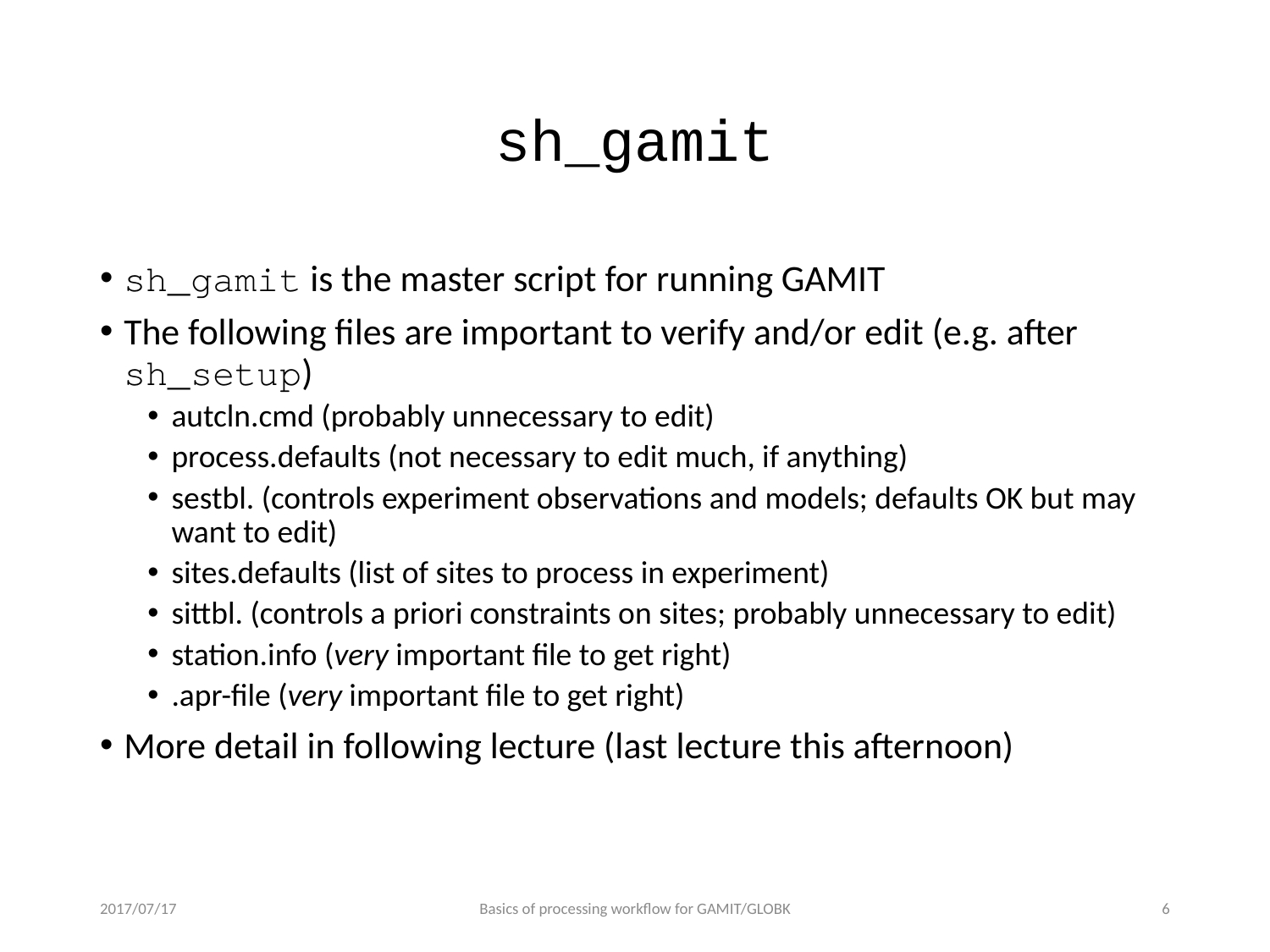

# sh_gamit
sh_gamit is the master script for running GAMIT
The following files are important to verify and/or edit (e.g. after sh_setup)
autcln.cmd (probably unnecessary to edit)
process.defaults (not necessary to edit much, if anything)
sestbl. (controls experiment observations and models; defaults OK but may want to edit)
sites.defaults (list of sites to process in experiment)
sittbl. (controls a priori constraints on sites; probably unnecessary to edit)
station.info (very important file to get right)
.apr-file (very important file to get right)
More detail in following lecture (last lecture this afternoon)
2017/07/17
Basics of processing workflow for GAMIT/GLOBK
6